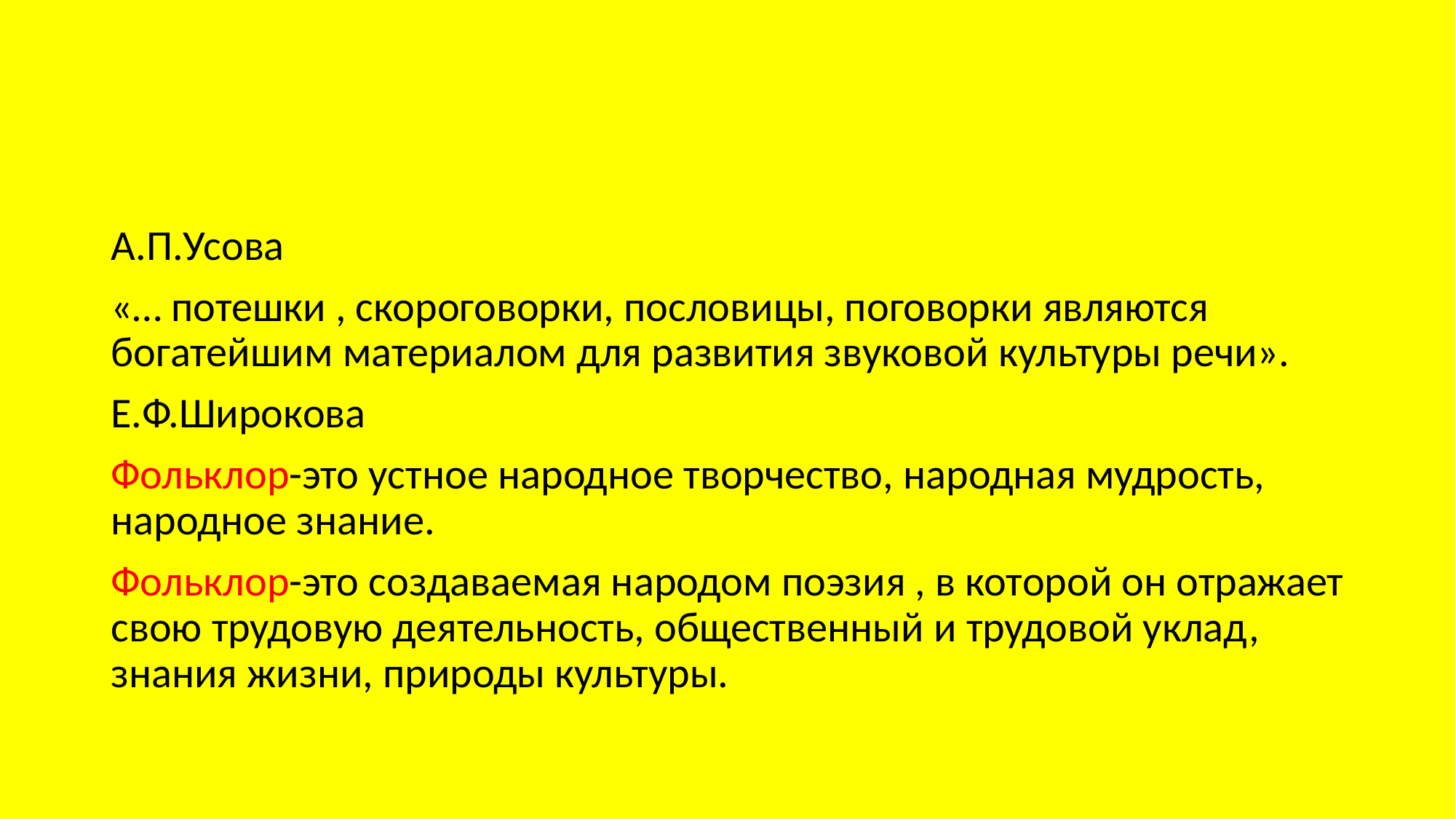

#
А.П.Усова
«… потешки , скороговорки, пословицы, поговорки являются богатейшим материалом для развития звуковой культуры речи».
Е.Ф.Широкова
Фольклор-это устное народное творчество, народная мудрость, народное знание.
Фольклор-это создаваемая народом поэзия , в которой он отражает свою трудовую деятельность, общественный и трудовой уклад, знания жизни, природы культуры.